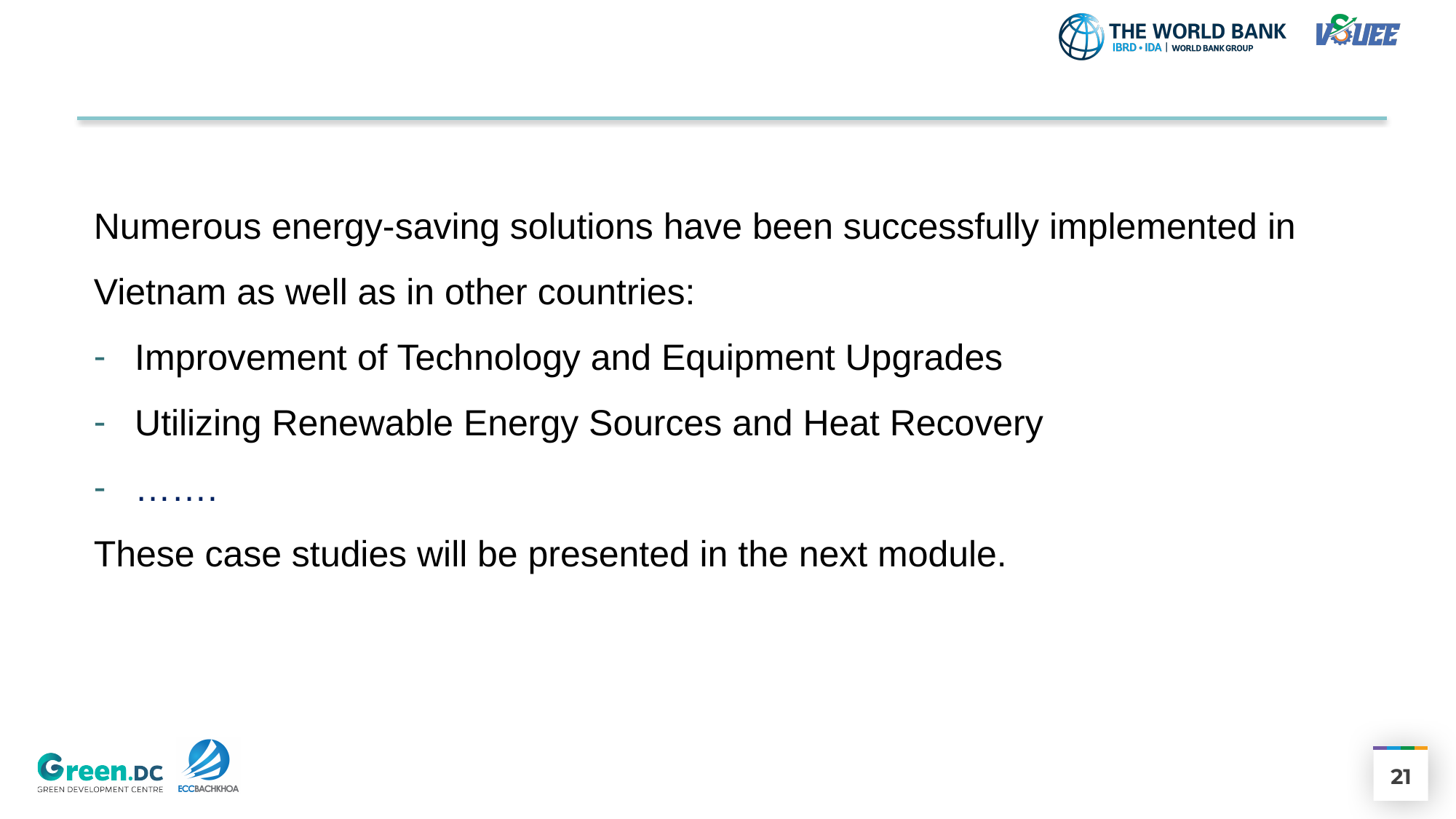

Numerous energy-saving solutions have been successfully implemented in Vietnam as well as in other countries:
Improvement of Technology and Equipment Upgrades
Utilizing Renewable Energy Sources and Heat Recovery
…….
These case studies will be presented in the next module.